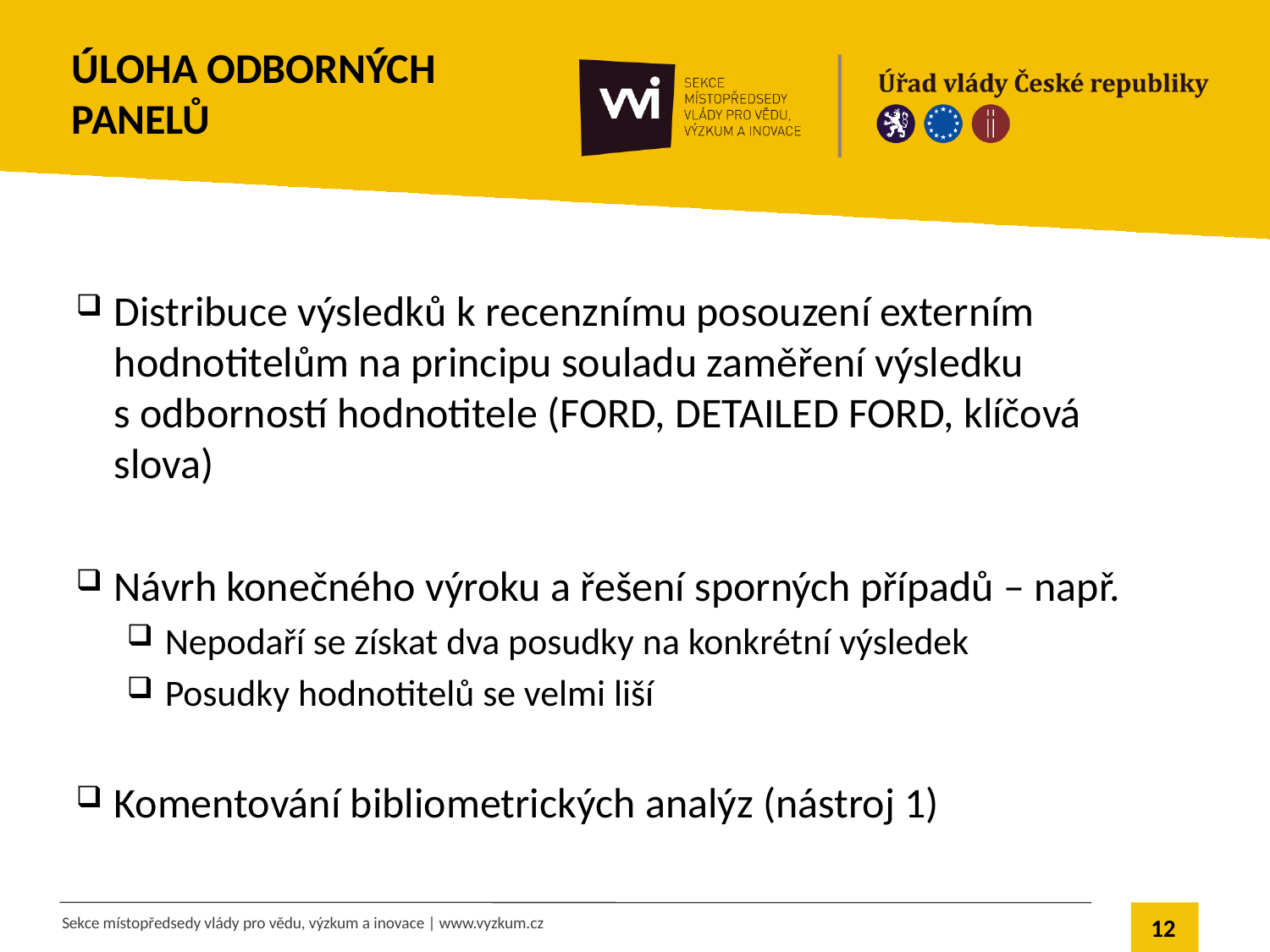

# Úloha odborných panelů
Distribuce výsledků k recenznímu posouzení externím hodnotitelům na principu souladu zaměření výsledku s odborností hodnotitele (FORD, DETAILED FORD, klíčová slova)

Návrh konečného výroku a řešení sporných případů – např.
Nepodaří se získat dva posudky na konkrétní výsledek
Posudky hodnotitelů se velmi liší

Komentování bibliometrických analýz (nástroj 1)
12